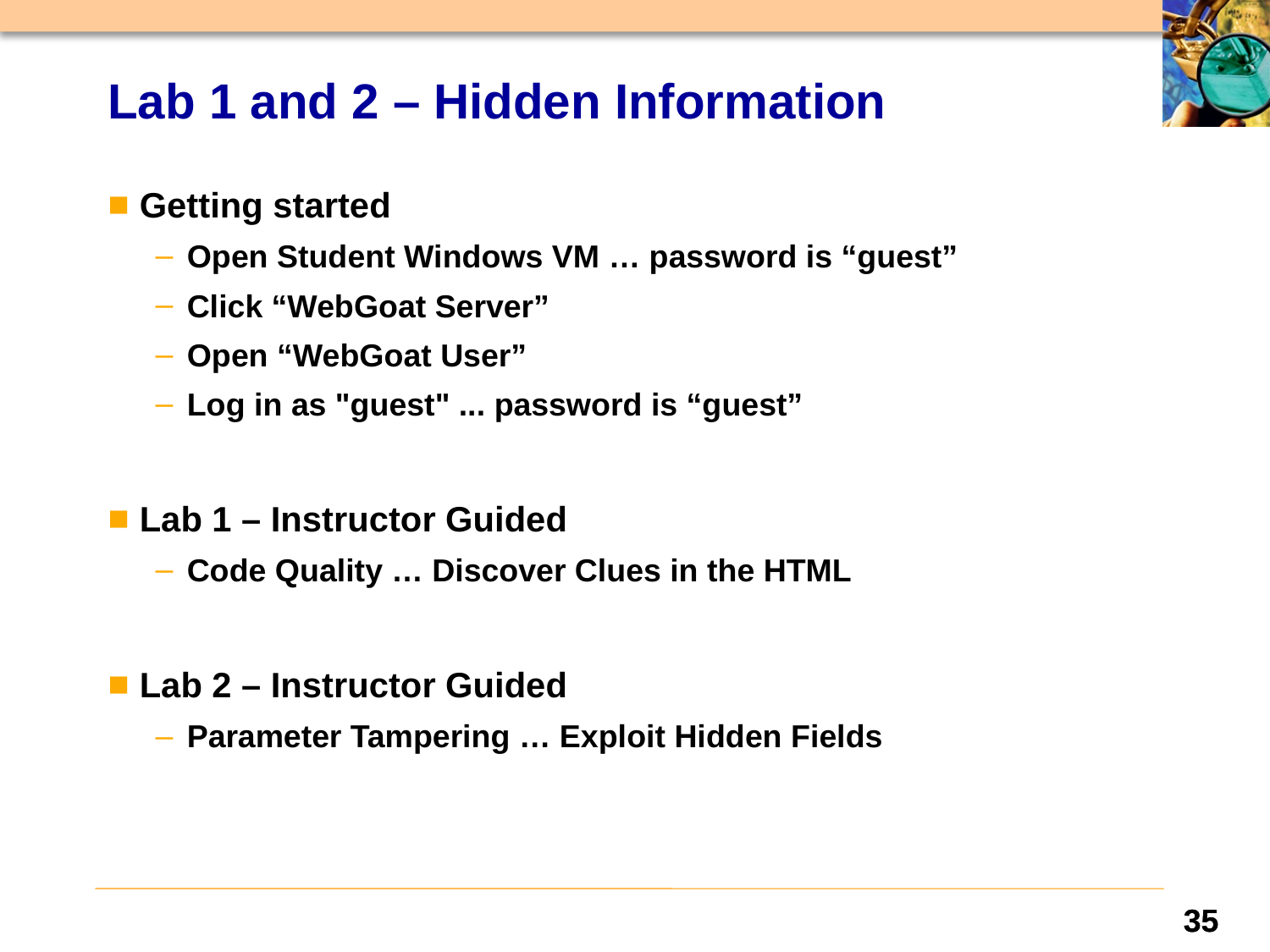

# Lab 1 and 2 – Hidden Information
Getting started
Open Student Windows VM … password is “guest”
Click “WebGoat Server”
Open “WebGoat User”
Log in as "guest" ... password is “guest”

Lab 1 – Instructor Guided
Code Quality … Discover Clues in the HTML

Lab 2 – Instructor Guided
Parameter Tampering … Exploit Hidden Fields
35